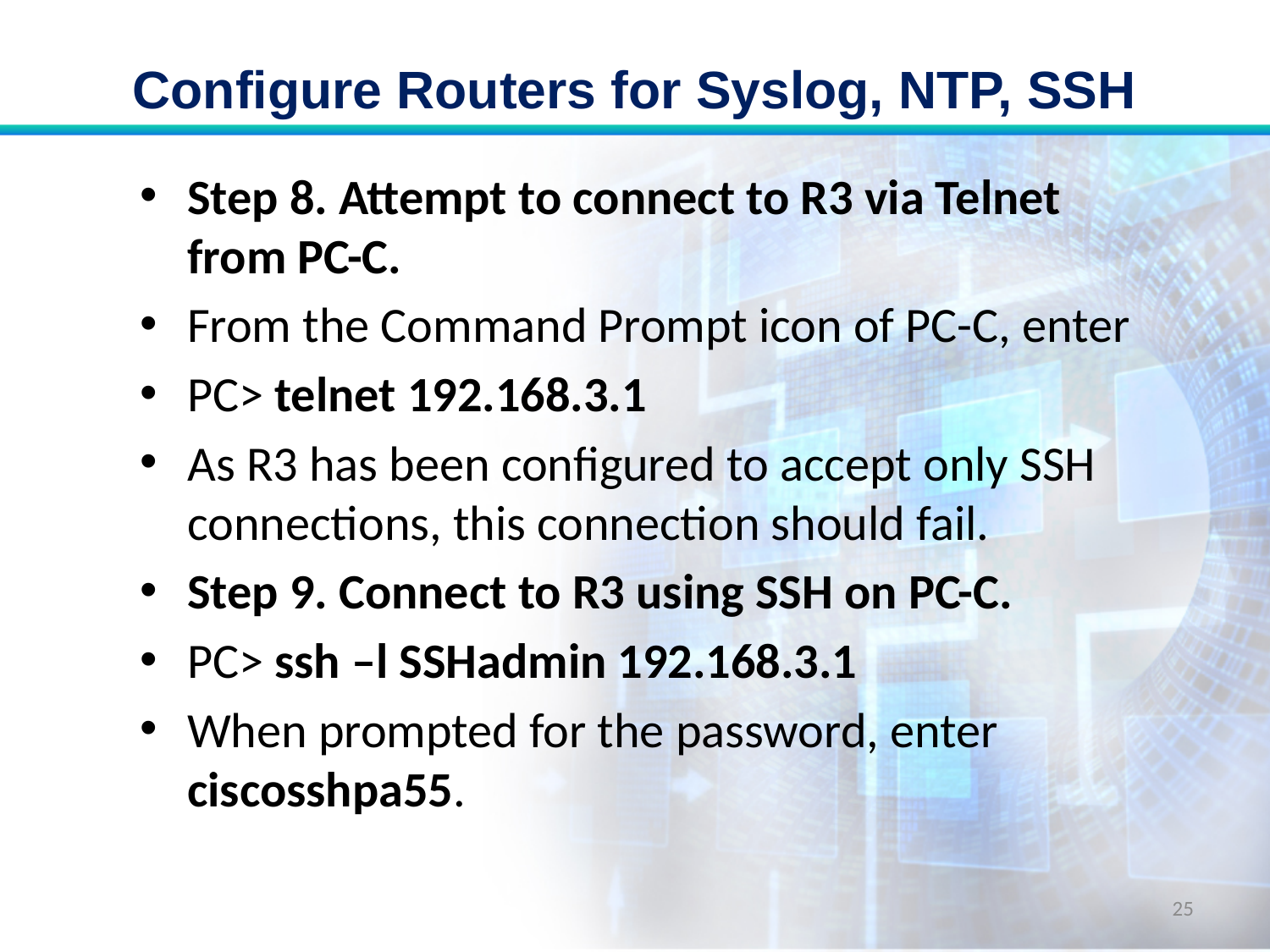

# Configure Routers for Syslog, NTP, SSH
Step 8. Attempt to connect to R3 via Telnet from PC-C.
From the Command Prompt icon of PC-C, enter
PC> telnet 192.168.3.1
As R3 has been configured to accept only SSH connections, this connection should fail.
Step 9. Connect to R3 using SSH on PC-C.
PC> ssh –l SSHadmin 192.168.3.1
When prompted for the password, enter ciscosshpa55.

25